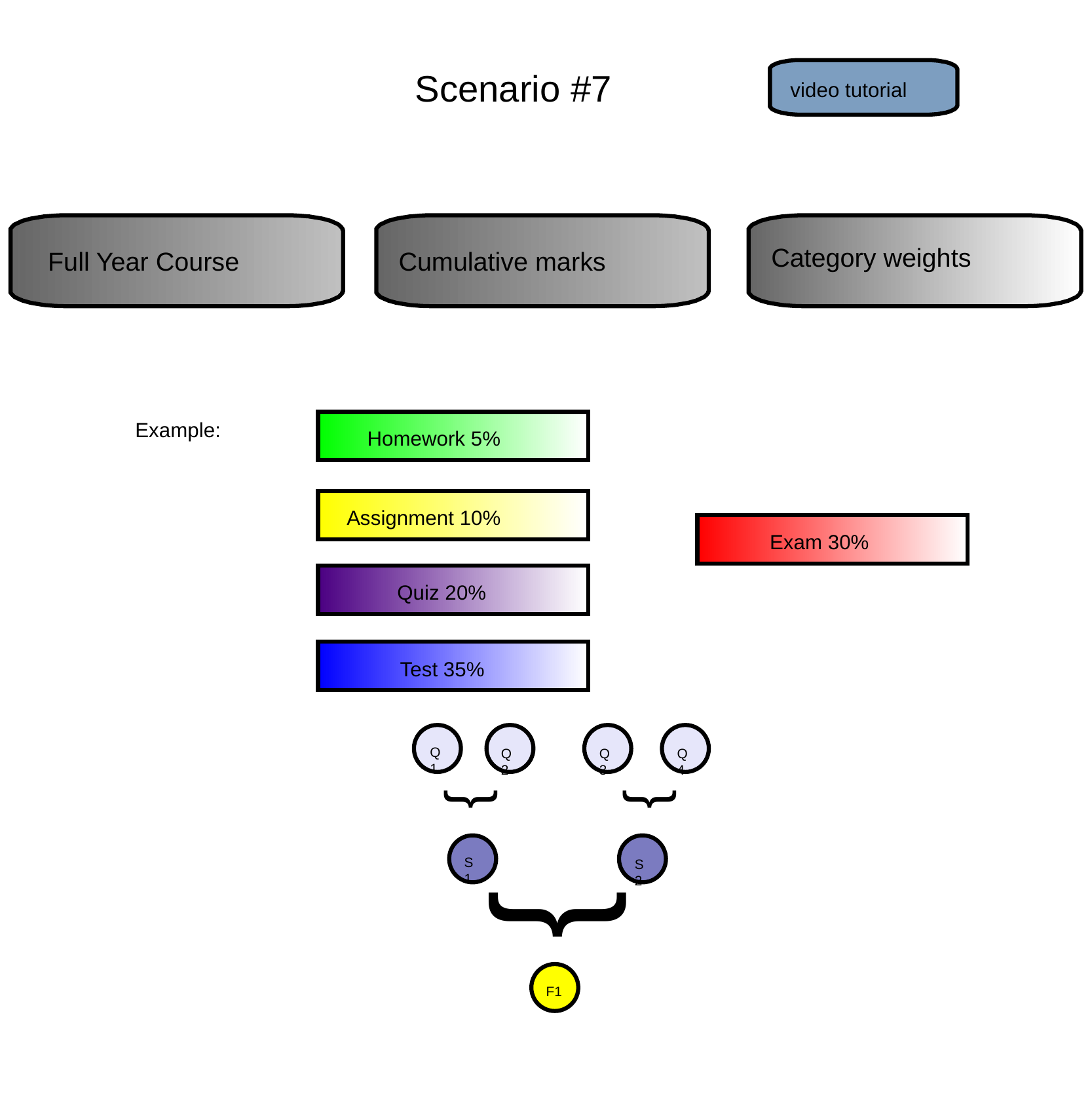

Scenario #7

video tutorial

Full Year Course

Cumulative marks

Category weights

Homework 5%
Example:

Assignment 10%

Exam 30%

Quiz 20%

Test 35%

Q1

Q2

Q3

Q4
{
{
{

S1

S2

F1